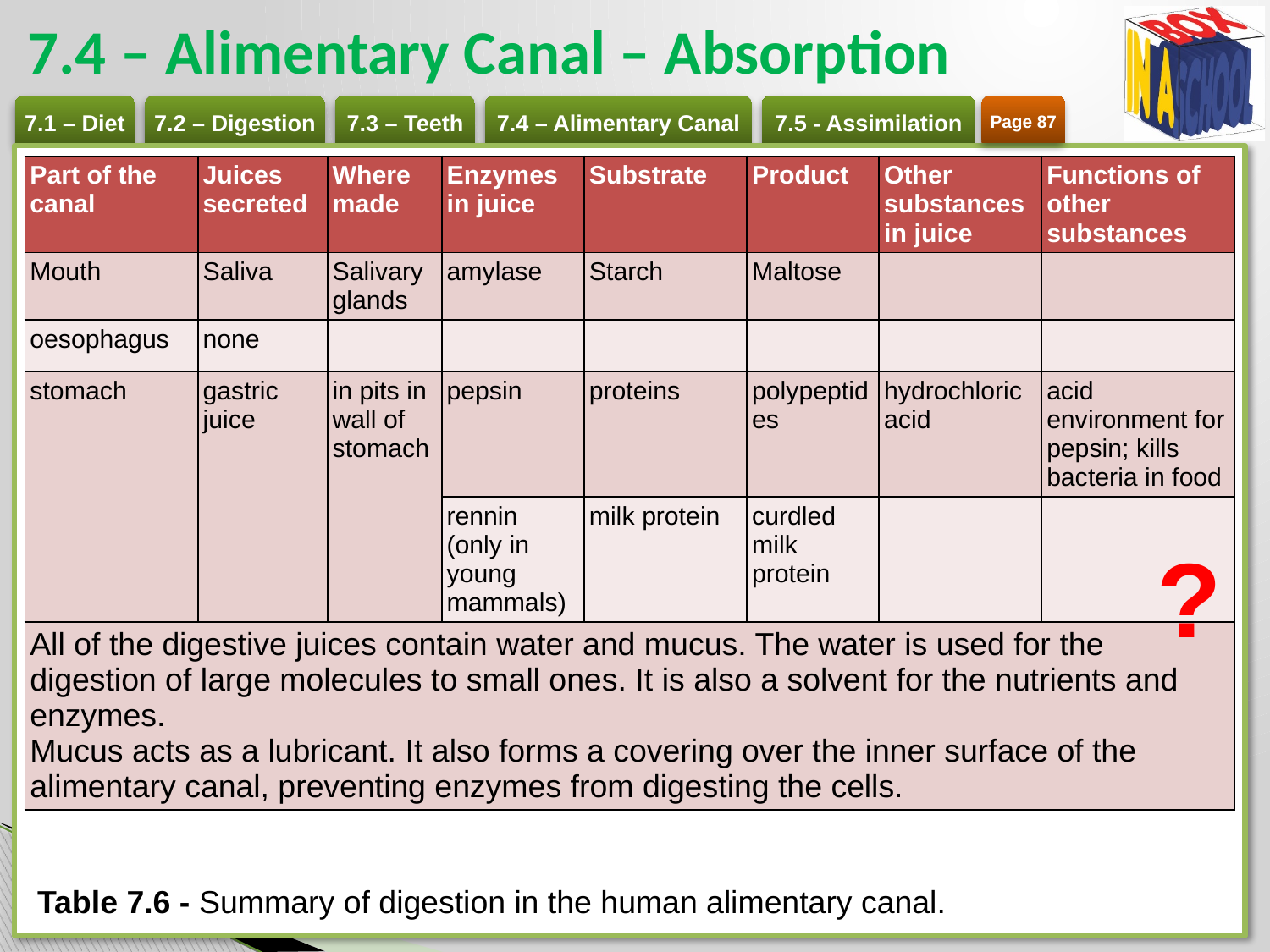

# 7.4 – Alimentary Canal – Absorption
Page 87
| Part of the canal | Juices secreted | Where made | Enzymes in juice | Substrate | Product | Other substances in juice | Functions of other substances |
| --- | --- | --- | --- | --- | --- | --- | --- |
| Mouth | Saliva | Salivary glands | amylase | Starch | Maltose |  |  |
| oesophagus | none |  |  |  |  |  |  |
| stomach | gastric juice | in pits in wall of stomach | pepsin | proteins | polypeptides | hydrochloric acid | acid environment for pepsin; kills bacteria in food |
|  |  |  | rennin (only in young mammals) | milk protein | curdled milk protein |  |  |
| All of the digestive juices contain water and mucus. The water is used for the digestion of large molecules to small ones. It is also a solvent for the nutrients and enzymes. Mucus acts as a lubricant. It also forms a covering over the inner surface of the alimentary canal, preventing enzymes from digesting the cells. |  |  |  |  |  |  |  |
?
Table 7.6 - Summary of digestion in the human alimentary canal.